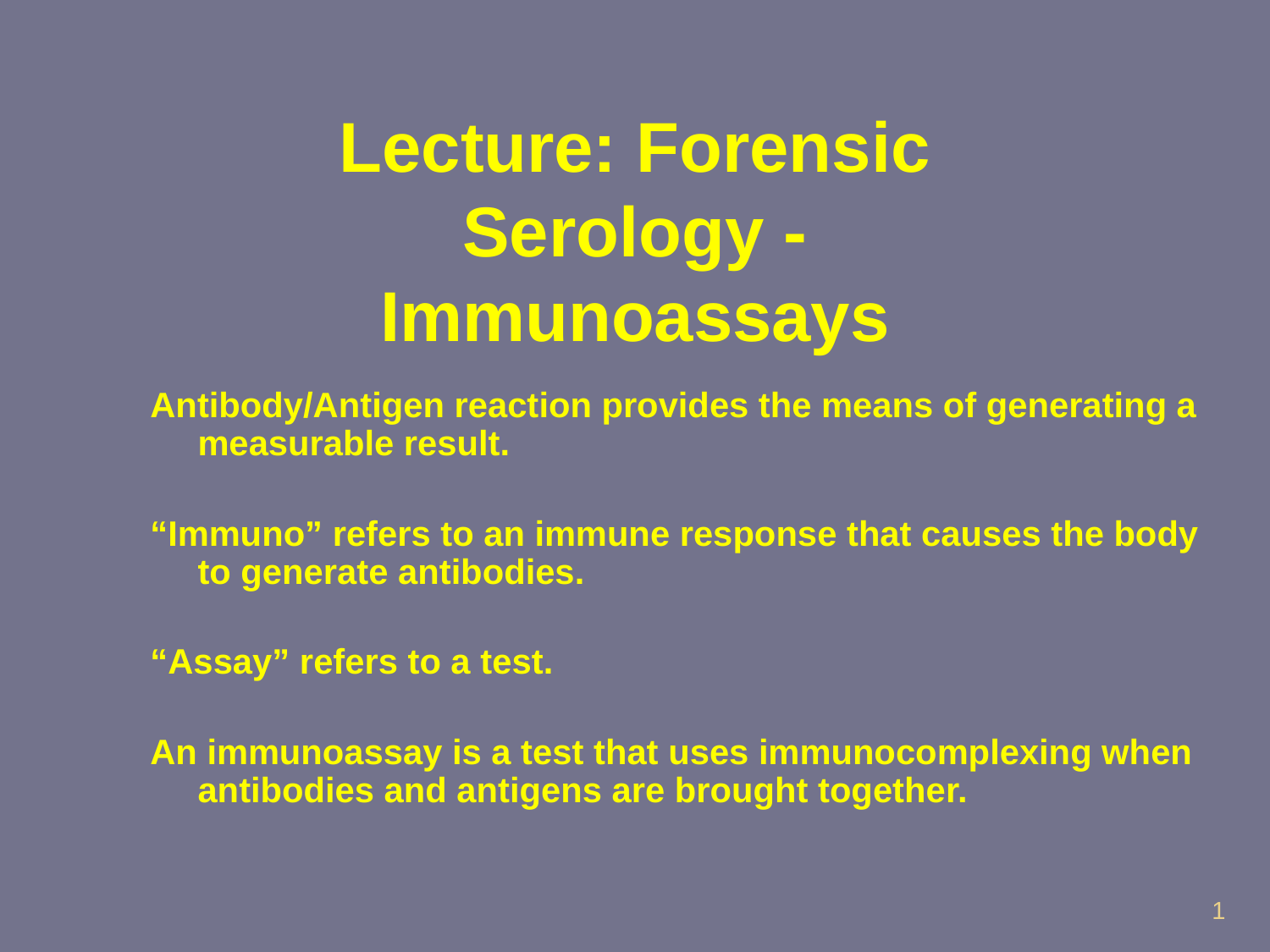

Lecture: Forensic Serology - Immunoassays
Antibody/Antigen reaction provides the means of generating a measurable result.

“Immuno” refers to an immune response that causes the body to generate antibodies.

“Assay” refers to a test.

An immunoassay is a test that uses immunocomplexing when antibodies and antigens are brought together.
1